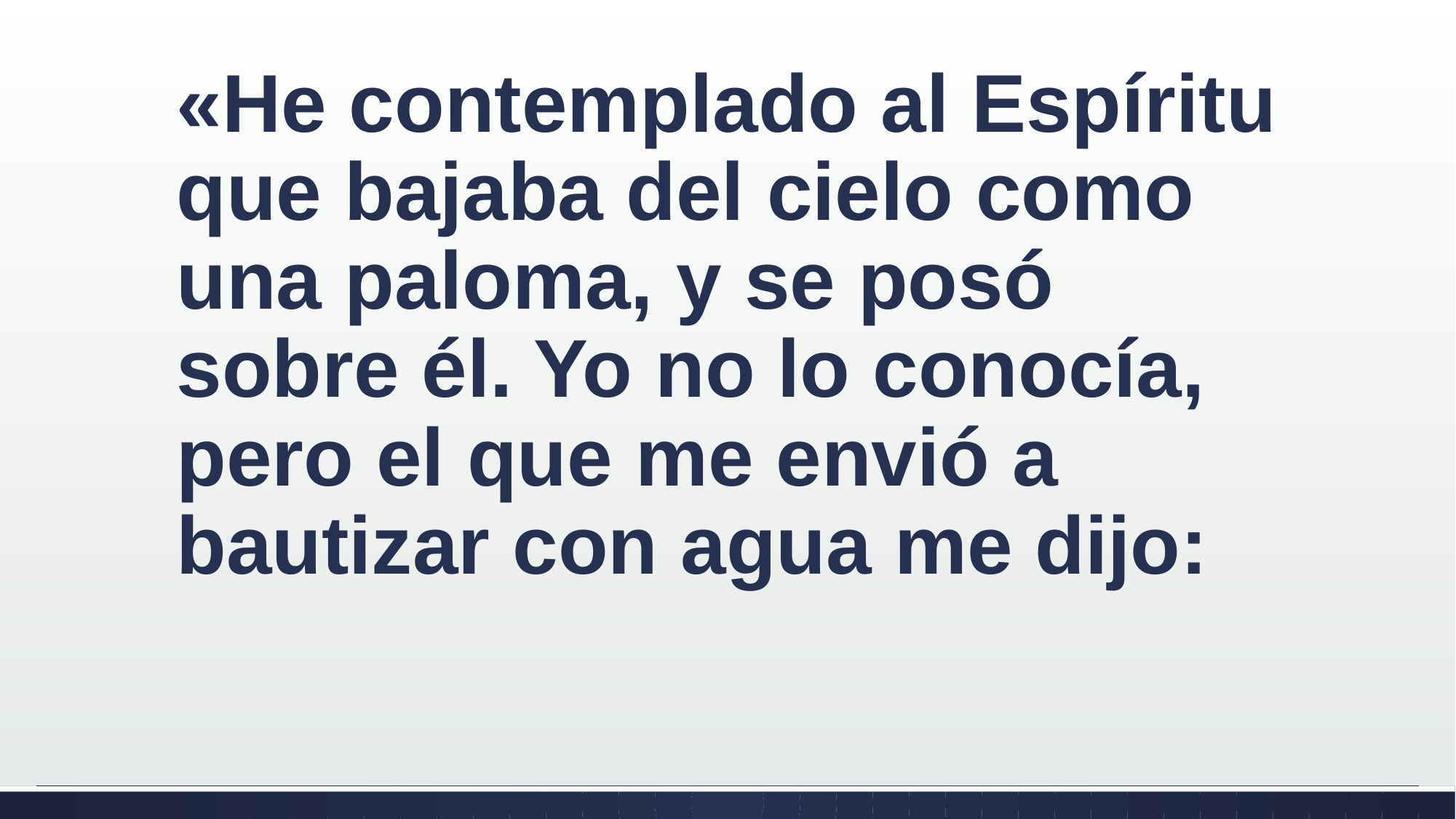

#
«He contemplado al Espíritu que bajaba del cielo como una paloma, y se posó sobre él. Yo no lo conocía, pero el que me envió a bautizar con agua me dijo: